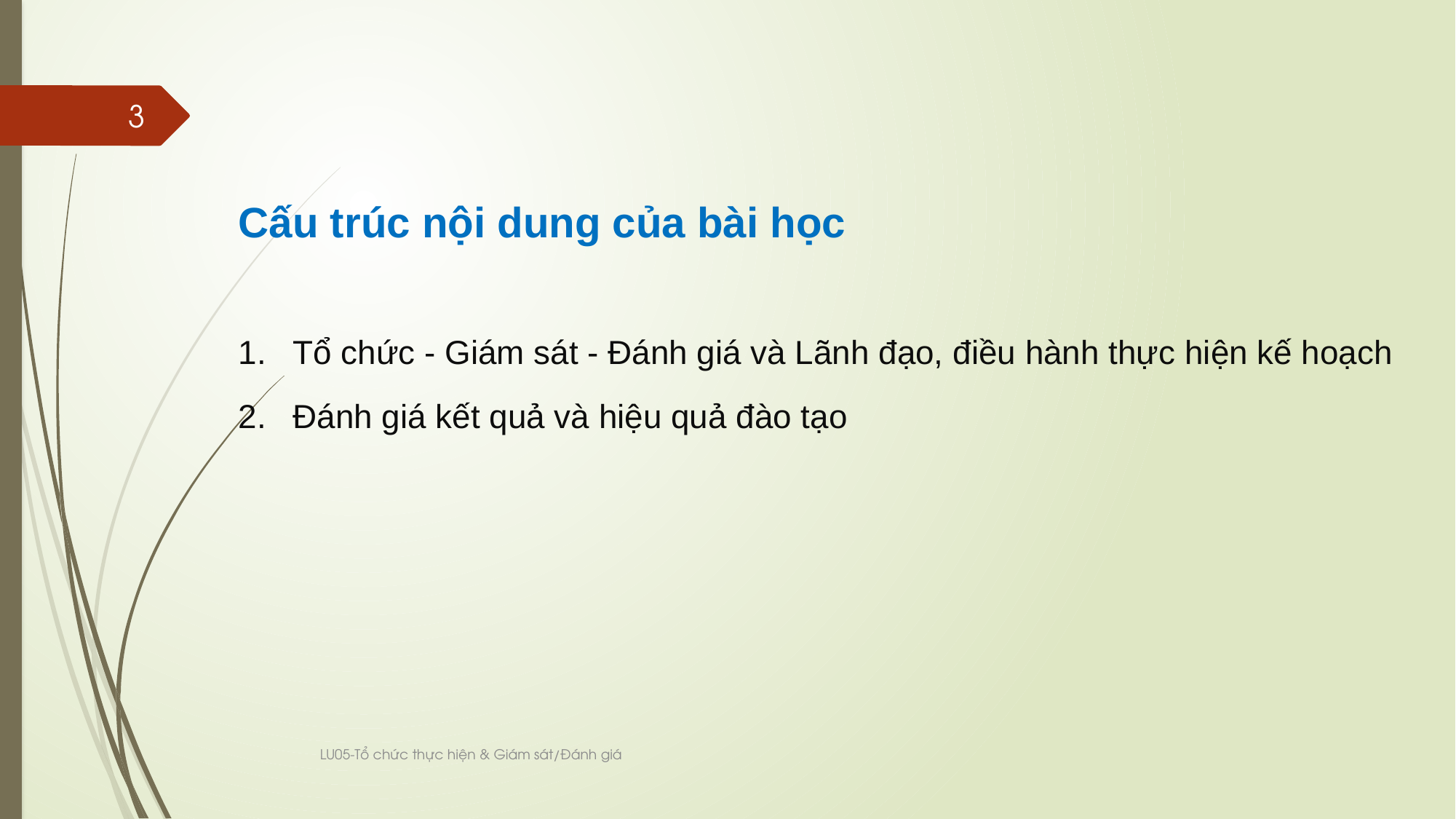

3
Cấu trúc nội dung của bài học

Tổ chức - Giám sát - Đánh giá và Lãnh đạo, điều hành thực hiện kế hoạch
Đánh giá kết quả và hiệu quả đào tạo

LU05-Tổ chức thực hiện & Giám sát/Đánh giá